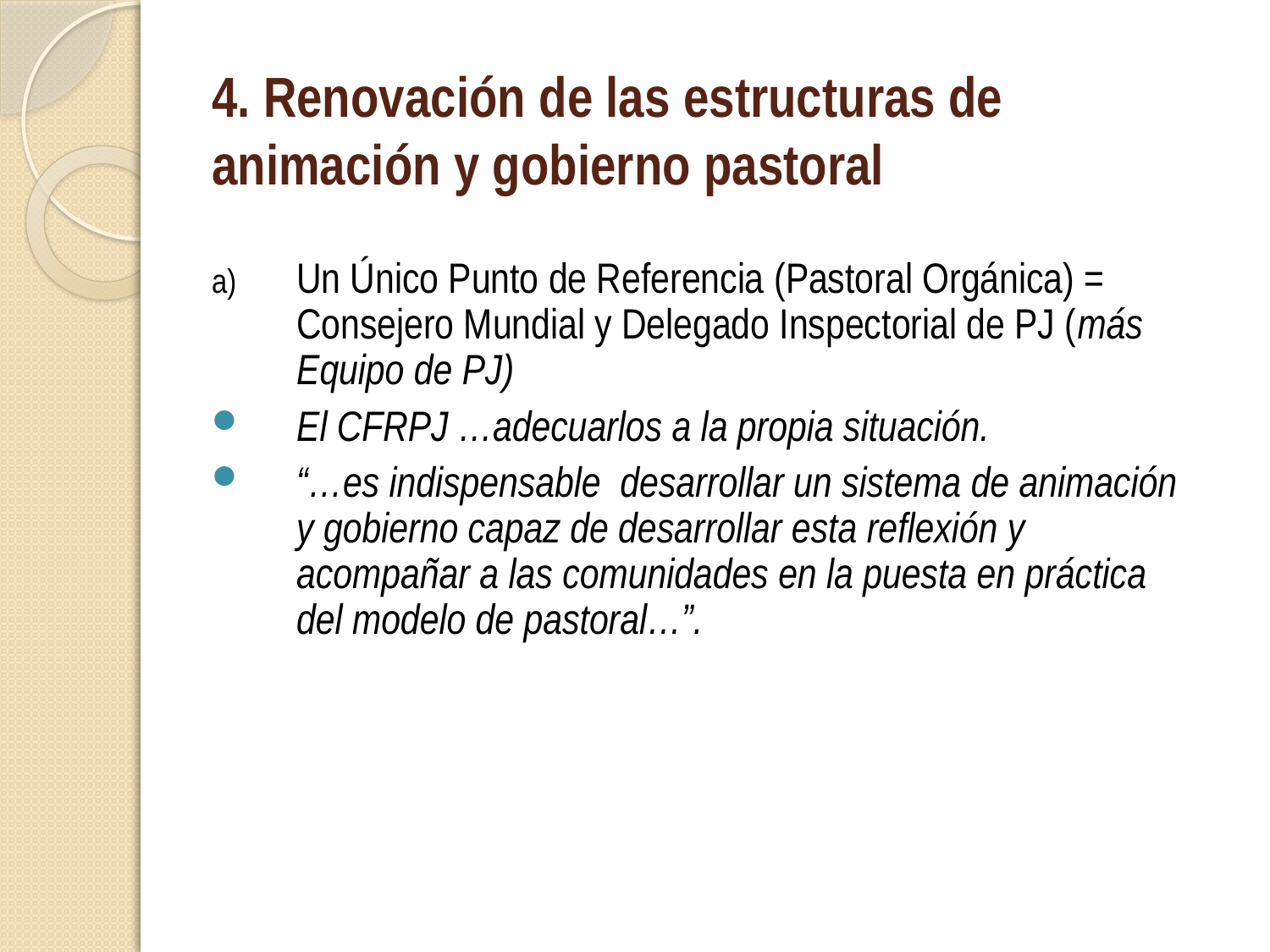

# 4. Renovación de las estructuras de animación y gobierno pastoral
Un Único Punto de Referencia (Pastoral Orgánica) = Consejero Mundial y Delegado Inspectorial de PJ (más Equipo de PJ)
El CFRPJ …adecuarlos a la propia situación.
“…es indispensable  desarrollar un sistema de animación y gobierno capaz de desarrollar esta reflexión y acompañar a las comunidades en la puesta en práctica del modelo de pastoral…”.